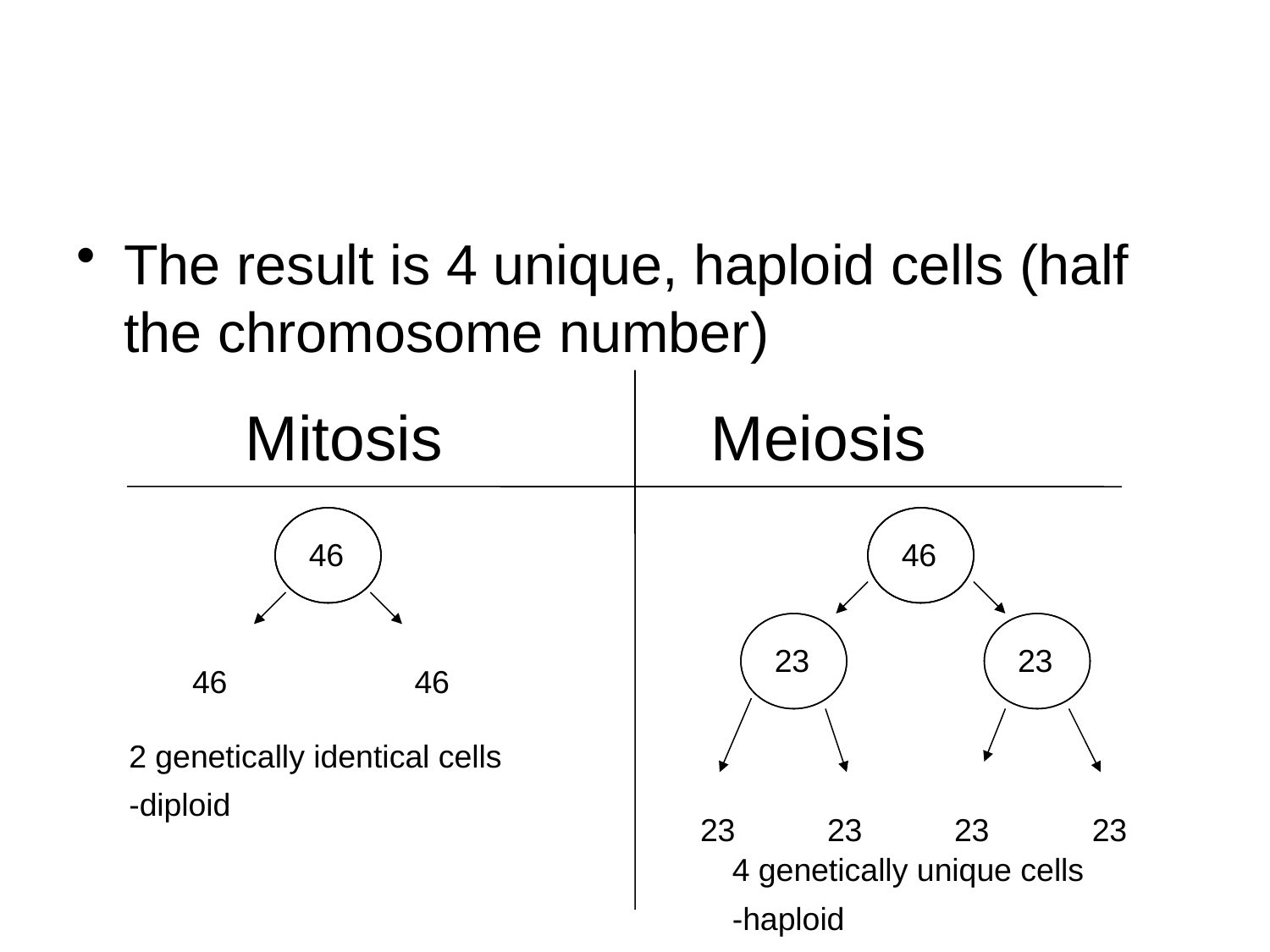

#
The result is 4 unique, haploid cells (half the chromosome number)

Mitosis
Meiosis

46
46

23
23
46
46

2 genetically identical cells
-diploid
23
23
23
23
4 genetically unique cells
-haploid